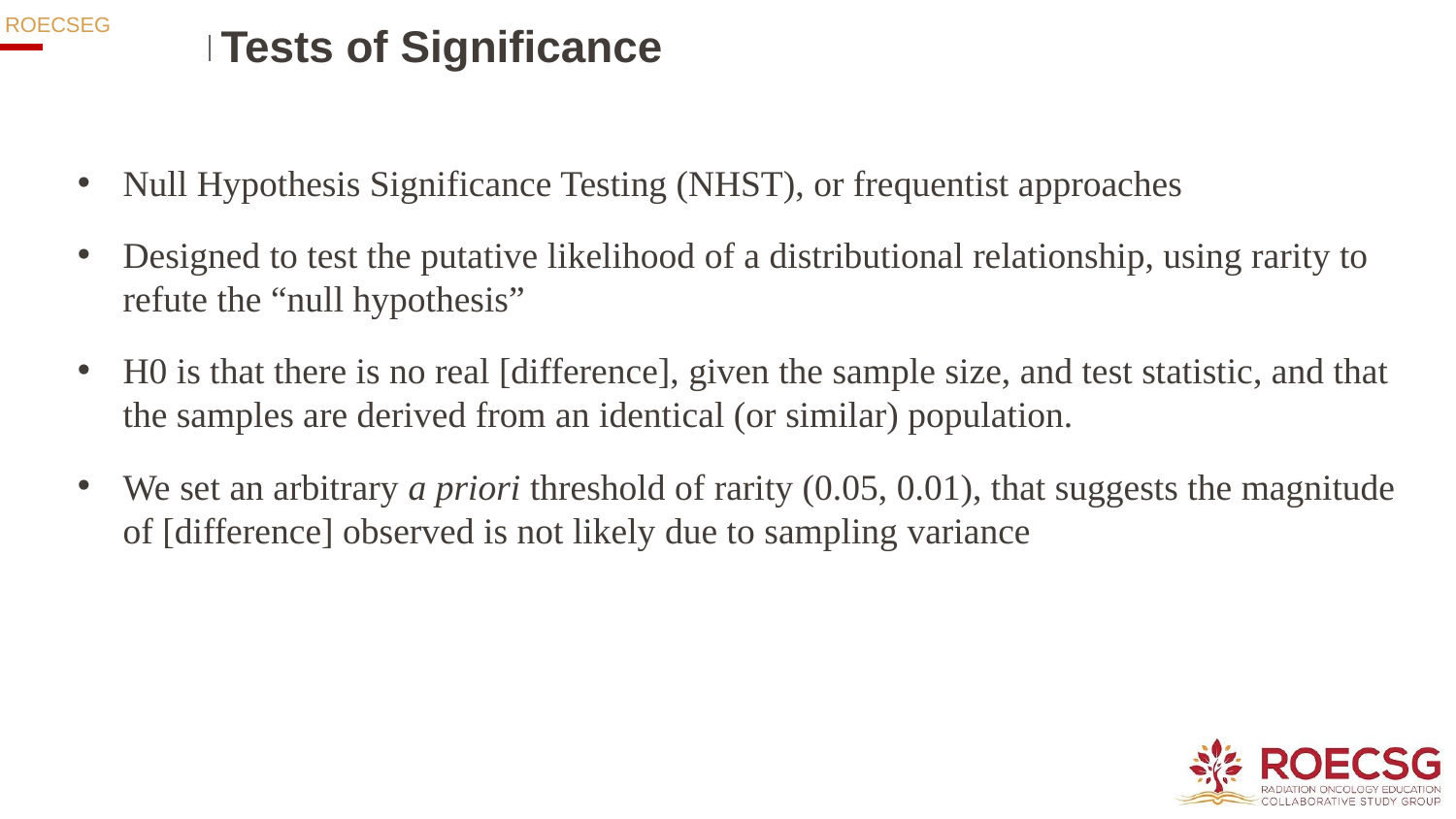

# Tests of Significance
Null Hypothesis Significance Testing (NHST), or frequentist approaches
Designed to test the putative likelihood of a distributional relationship, using rarity to refute the “null hypothesis”
H0 is that there is no real [difference], given the sample size, and test statistic, and that the samples are derived from an identical (or similar) population.
We set an arbitrary a priori threshold of rarity (0.05, 0.01), that suggests the magnitude of [difference] observed is not likely due to sampling variance